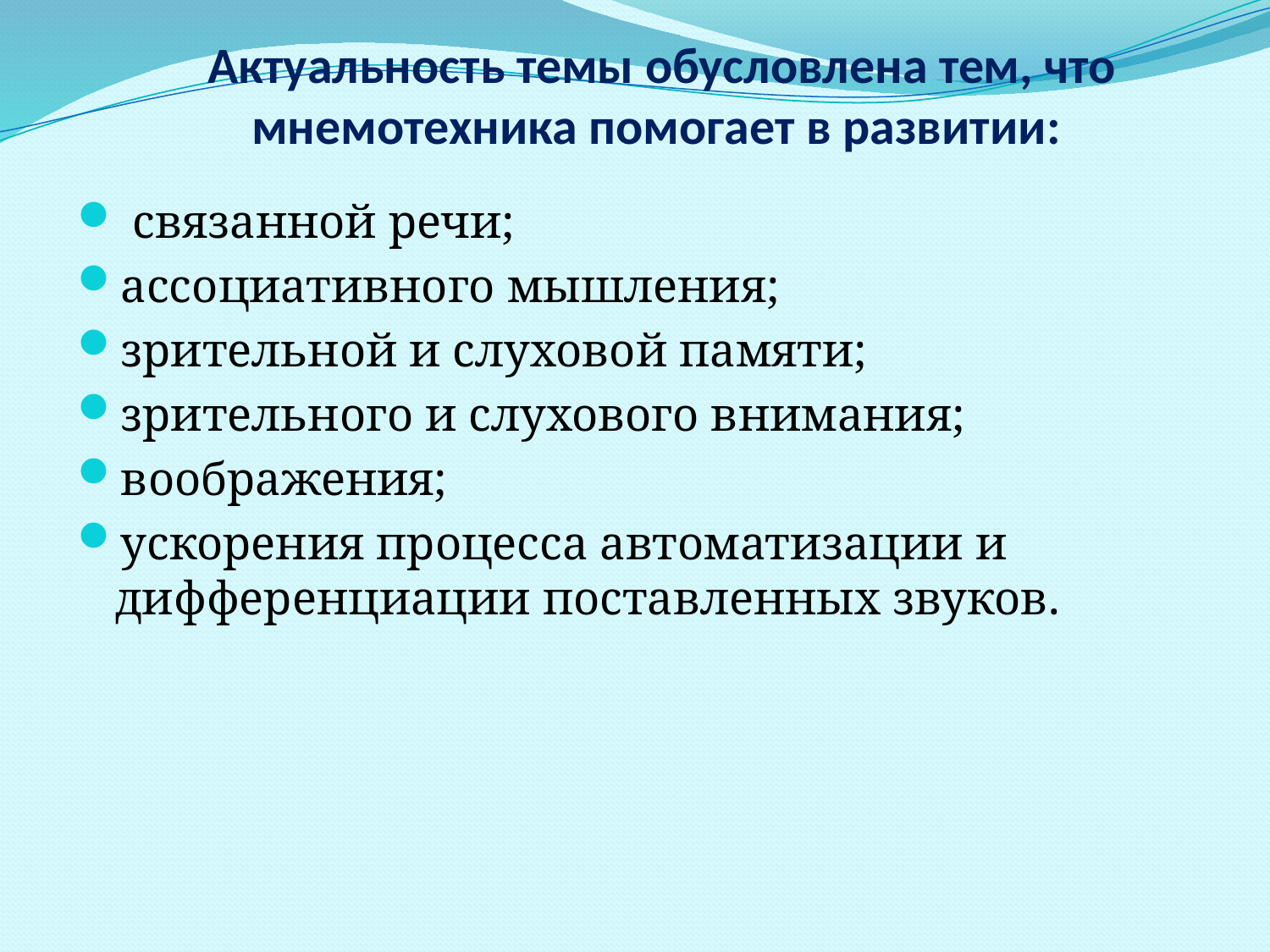

# Актуальность темы обусловлена тем, что мнемотехника помогает в развитии:
 связанной речи;
ассоциативного мышления;
зрительной и слуховой памяти;
зрительного и слухового внимания;
воображения;
ускорения процесса автоматизации и дифференциации поставленных звуков.